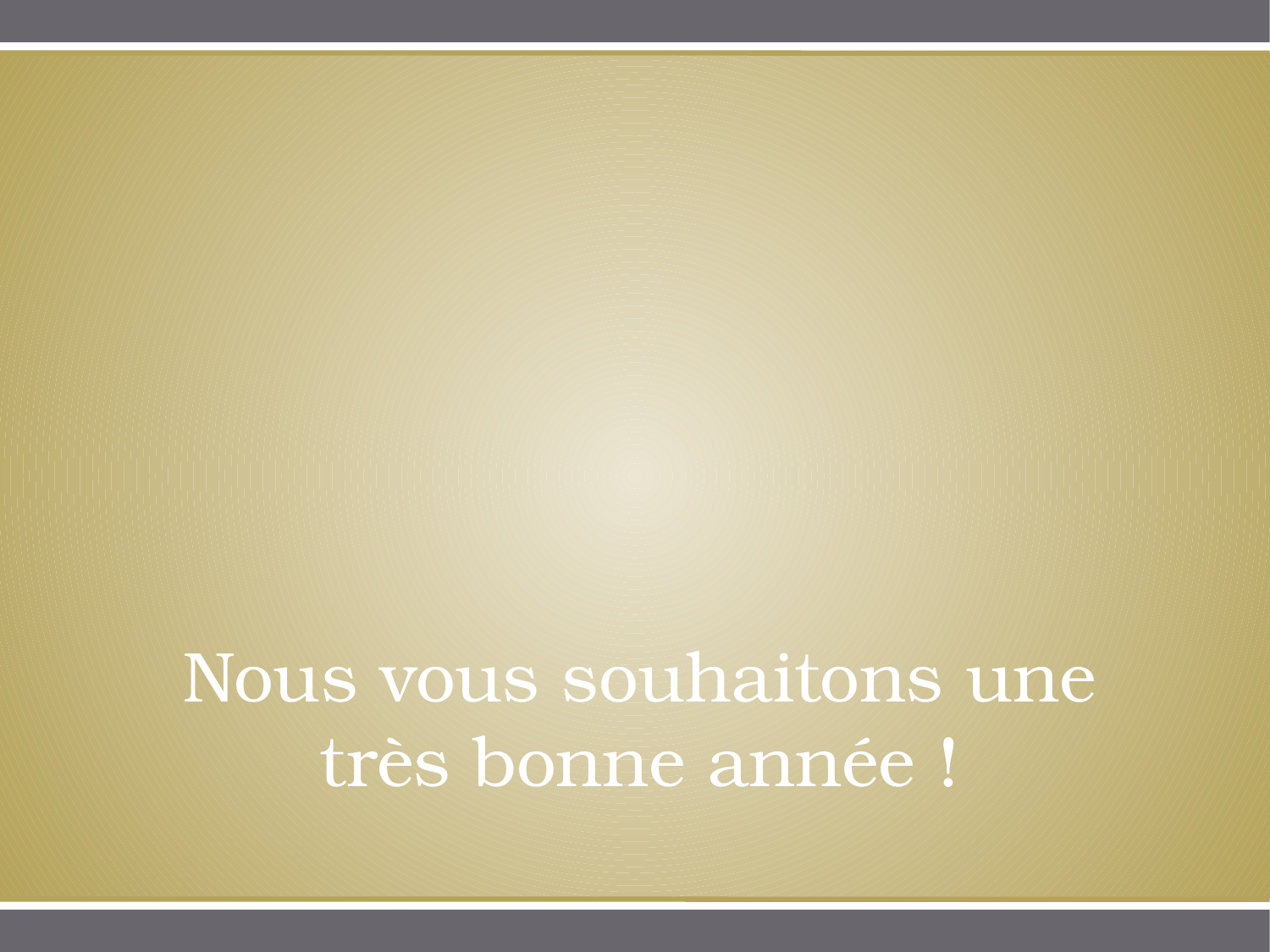

# Nous vous souhaitons une très bonne année !